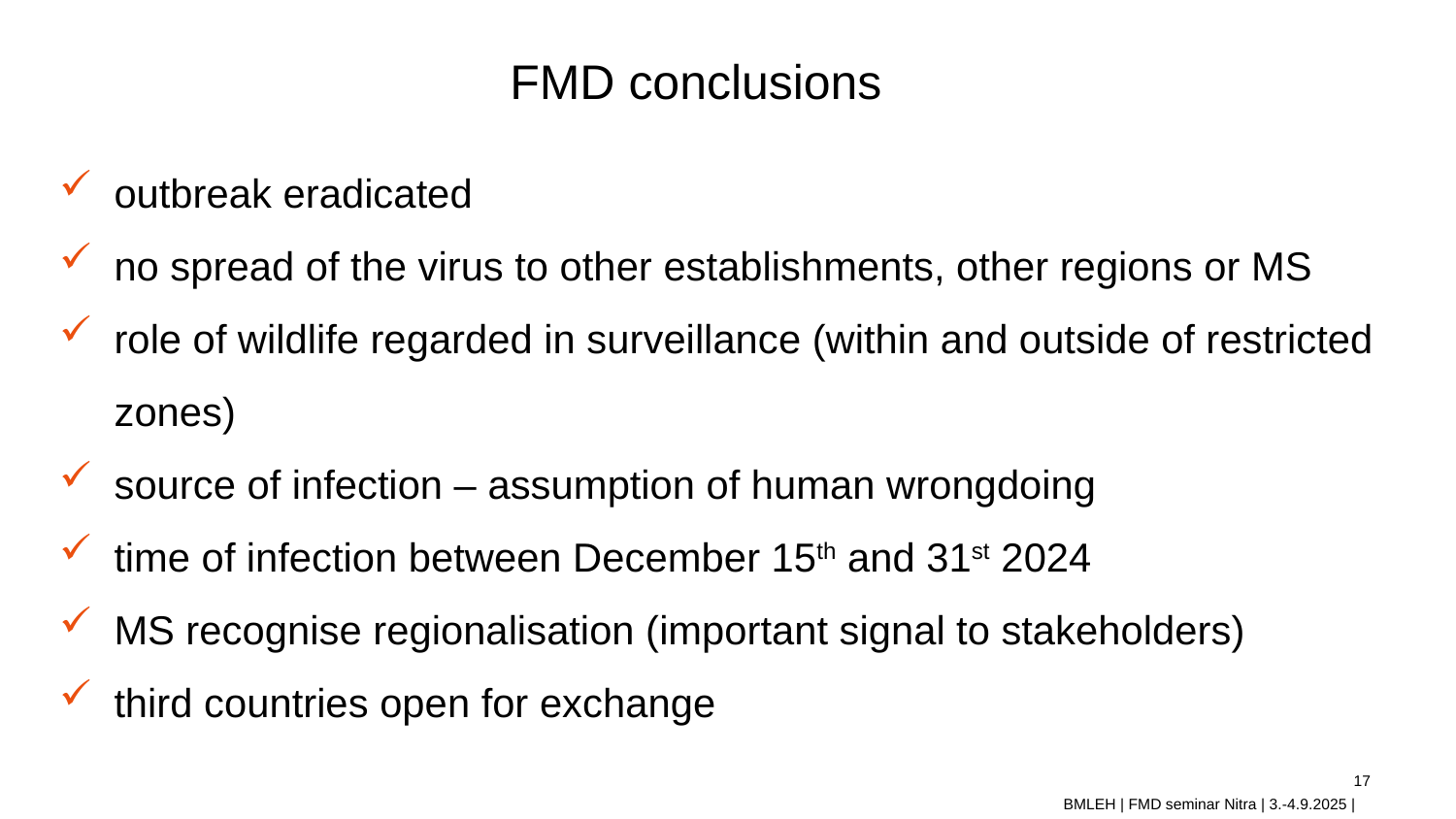

FMD conclusions
outbreak eradicated
no spread of the virus to other establishments, other regions or MS
role of wildlife regarded in surveillance (within and outside of restricted zones)
source of infection – assumption of human wrongdoing
time of infection between December 15th and 31st 2024
MS recognise regionalisation (important signal to stakeholders)
third countries open for exchange

17
BMLEH | FMD seminar Nitra | 3.-4.9.2025 |